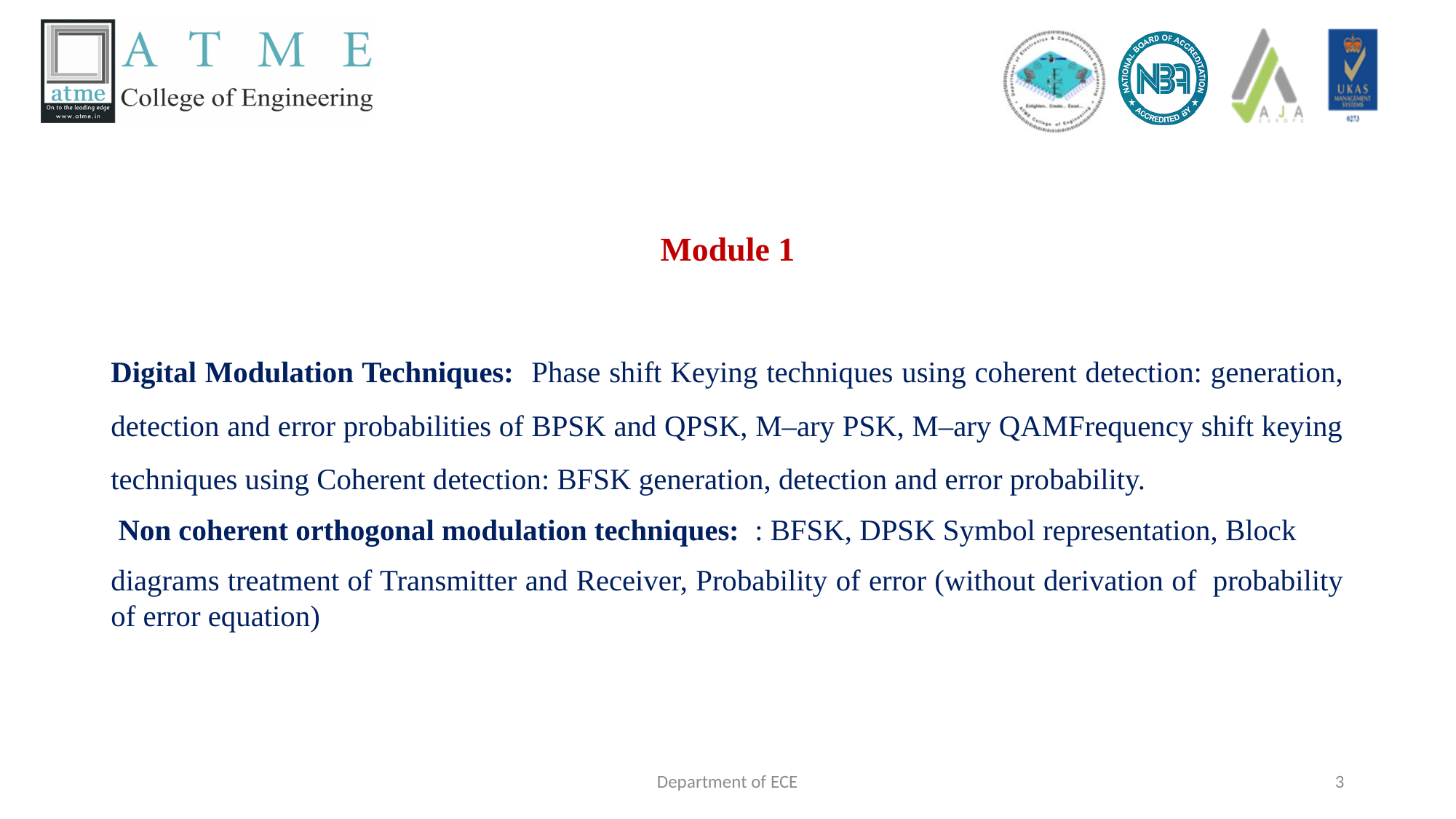

# Module 1
Digital Modulation Techniques:  Phase shift Keying techniques using coherent detection: generation, detection and error probabilities of BPSK and QPSK, M–ary PSK, M–ary QAMFrequency shift keying techniques using Coherent detection: BFSK generation, detection and error probability.
 Non coherent orthogonal modulation techniques:  : BFSK, DPSK Symbol representation, Block
diagrams treatment of Transmitter and Receiver, Probability of error (without derivation of  probability of error equation)
Department of ECE
3